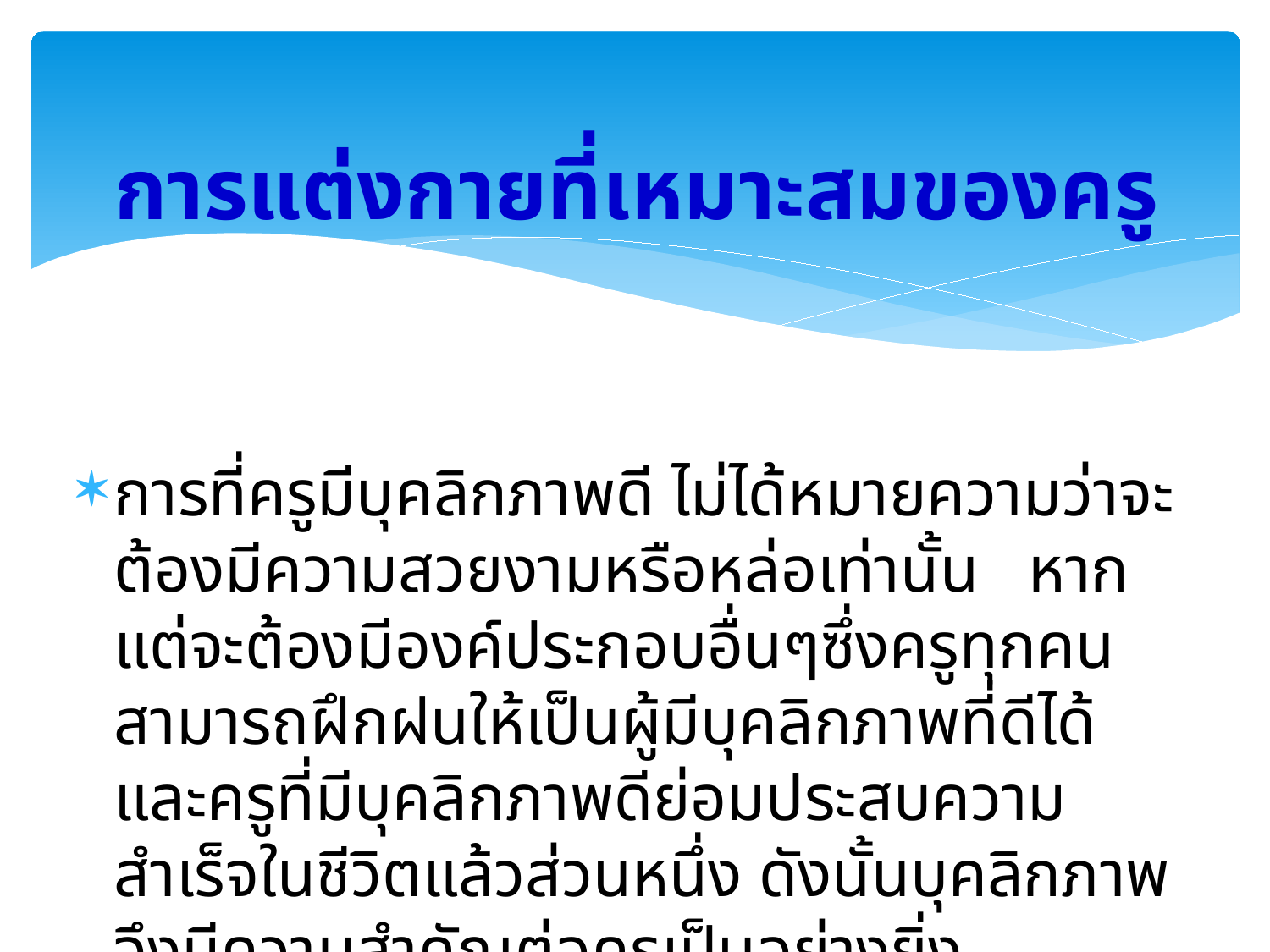

# การแต่งกายที่เหมาะสมของครู
การที่ครูมีบุคลิกภาพดี ไม่ได้หมายความว่าจะต้องมีความสวยงามหรือหล่อเท่านั้น   หากแต่จะต้องมีองค์ประกอบอื่นๆซึ่งครูทุกคนสามารถฝึกฝนให้เป็นผู้มีบุคลิกภาพที่ดีได้ และครูที่มีบุคลิกภาพดีย่อมประสบความสำเร็จในชีวิตแล้วส่วนหนึ่ง ดังนั้นบุคลิกภาพจึงมีความสำคัญต่อครูเป็นอย่างยิ่ง